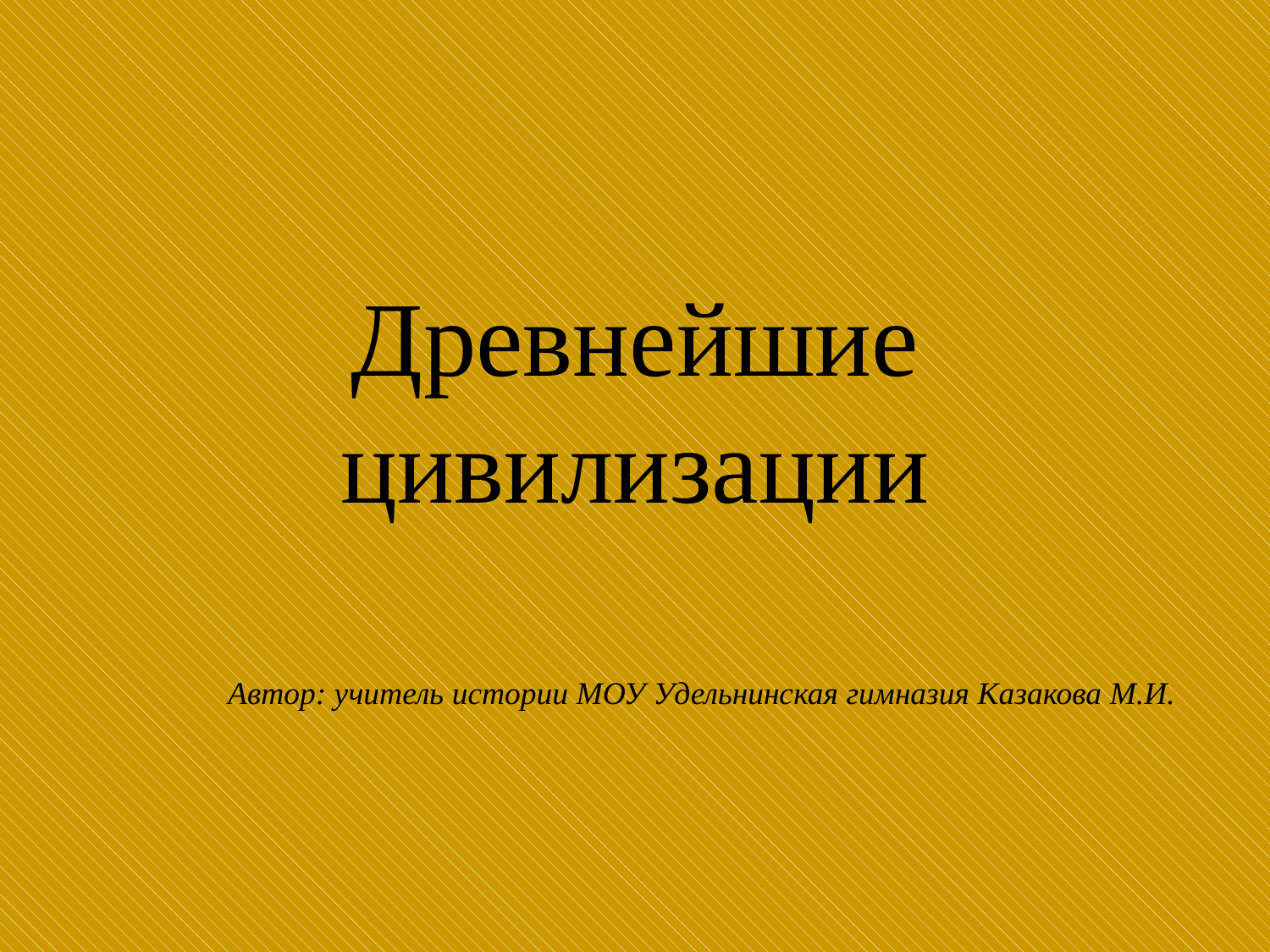

# Древнейшие цивилизации
Автор: учитель истории МОУ Удельнинская гимназия Казакова М.И.